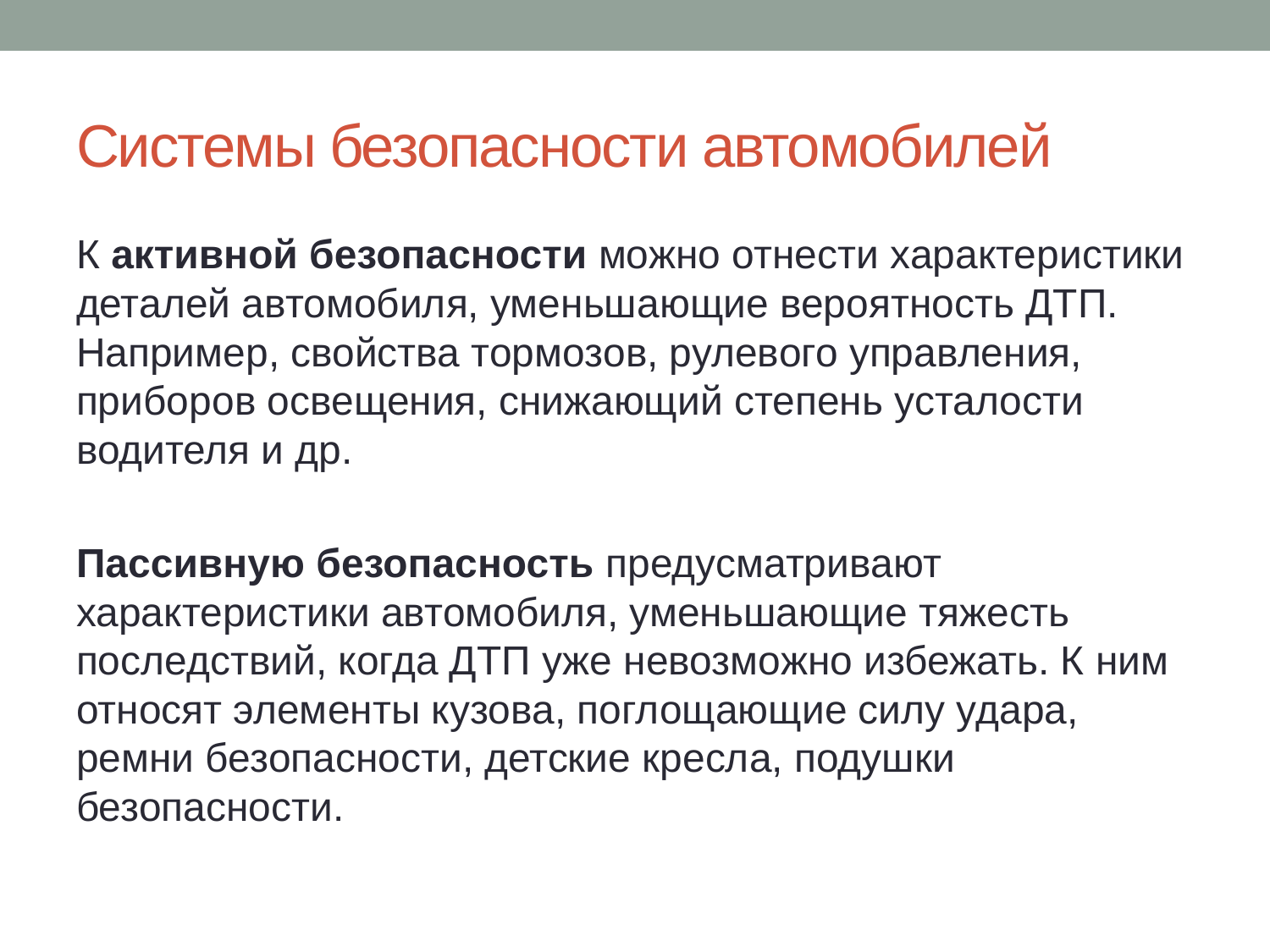

# Системы безопасности автомобилей
К активной безопасности можно отнести характеристики деталей автомобиля, уменьшающие вероятность ДТП. Например, свойства тормозов, рулевого управления, приборов освещения, снижающий степень усталости водителя и др.

Пассивную безопасность предусматривают характеристики автомобиля, уменьшающие тяжесть последствий, когда ДТП уже невозможно избежать. К ним относят элементы кузова, поглощающие силу удара, ремни безопасности, детские кресла, подушки безопасности.